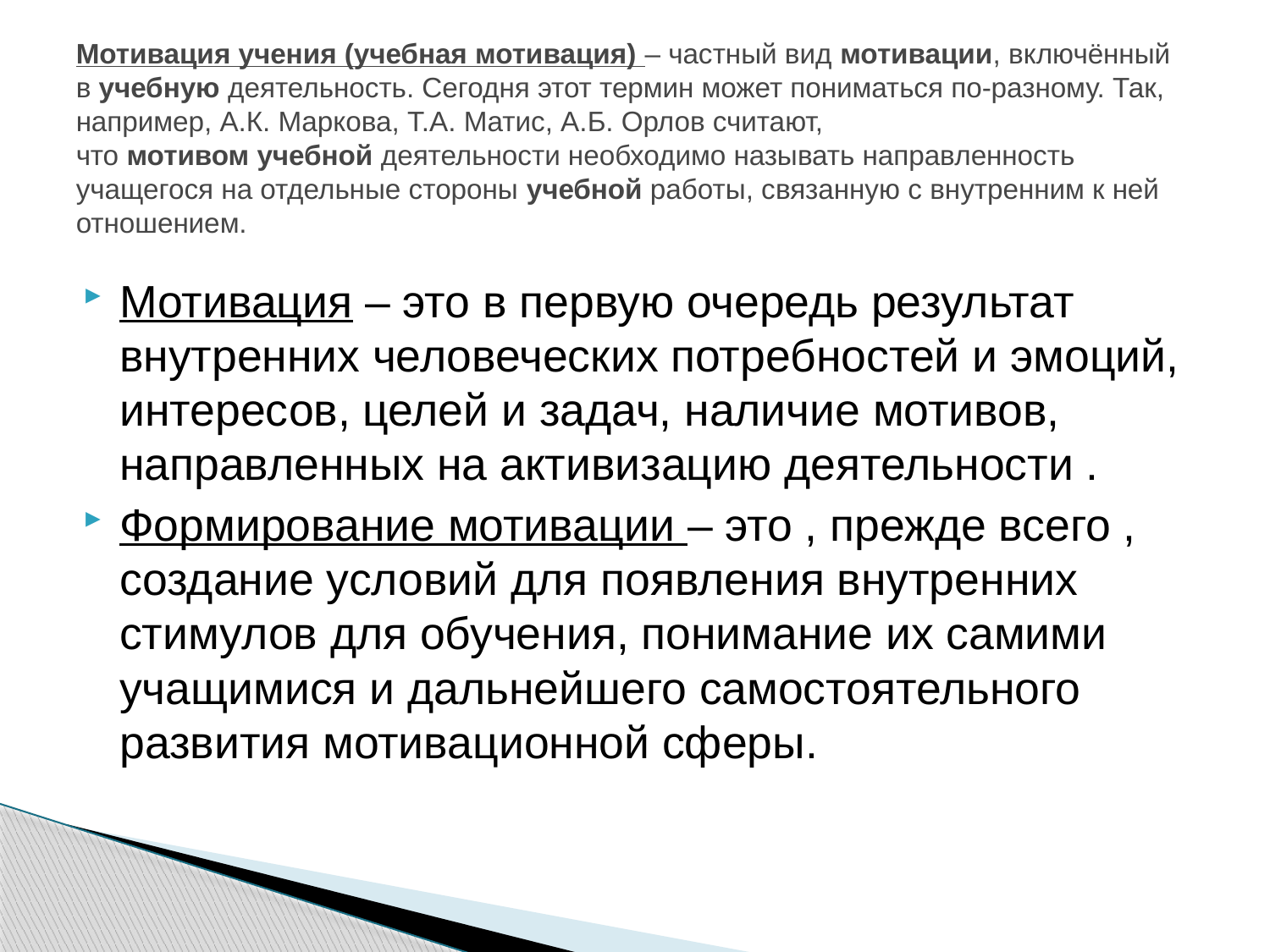

# Мотивация учения (учебная мотивация) – частный вид мотивации, включённый в учебную деятельность. Сегодня этот термин может пониматься по-разному. Так, например, А.К. Маркова, Т.А. Матис, А.Б. Орлов считают, что мотивом учебной деятельности необходимо называть направленность учащегося на отдельные стороны учебной работы, связанную с внутренним к ней отношением.
Мотивация – это в первую очередь результат внутренних человеческих потребностей и эмоций, интересов, целей и задач, наличие мотивов, направленных на активизацию деятельности .
Формирование мотивации – это , прежде всего , создание условий для появления внутренних стимулов для обучения, понимание их самими учащимися и дальнейшего самостоятельного развития мотивационной сферы.